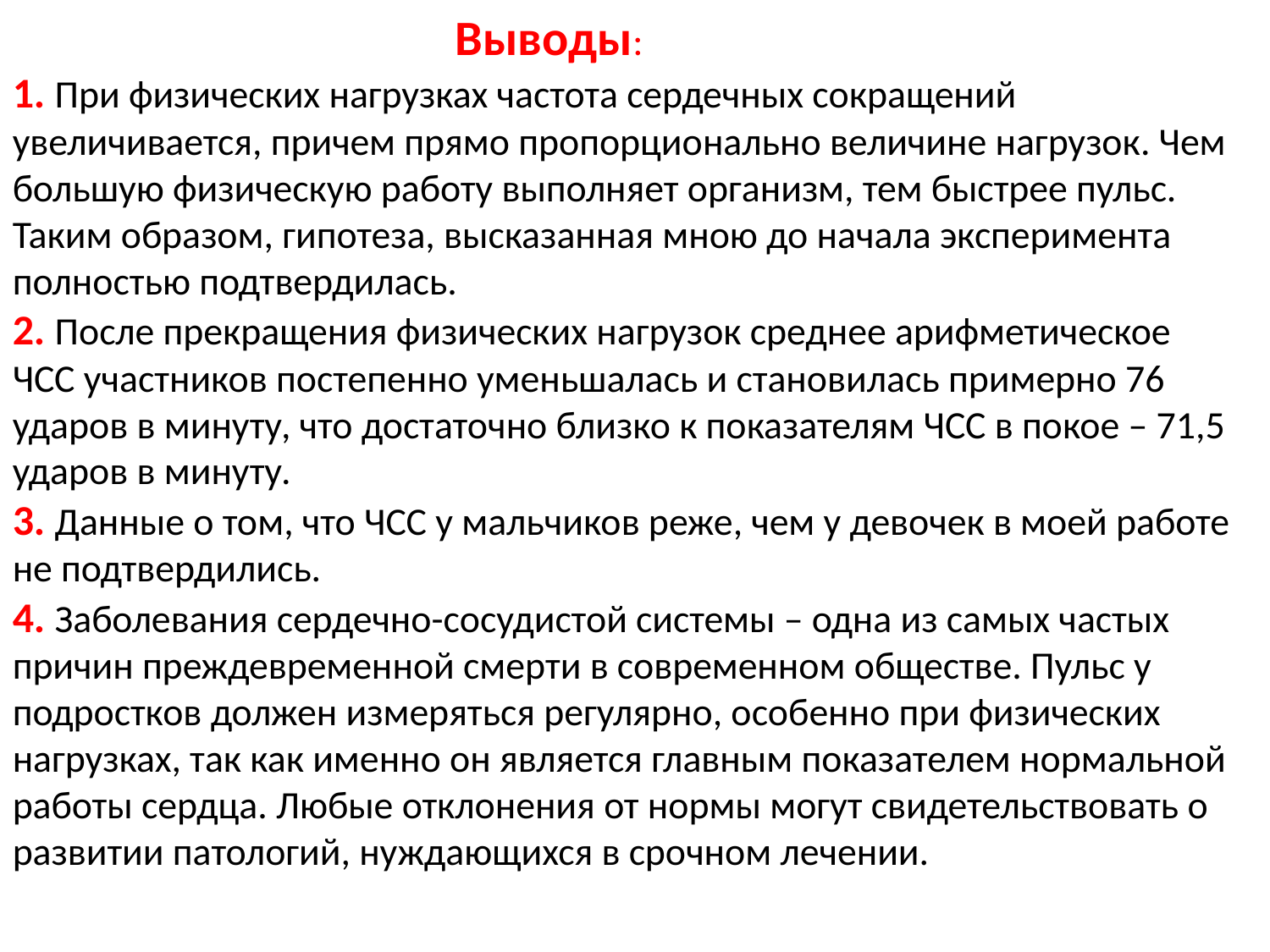

Выводы:
1. При физических нагрузках частота сердечных сокращений увеличивается, причем прямо пропорционально величине нагрузок. Чем большую физическую работу выполняет организм, тем быстрее пульс.
Таким образом, гипотеза, высказанная мною до начала эксперимента полностью подтвердилась.
2. После прекращения физических нагрузок среднее арифметическое ЧСС участников постепенно уменьшалась и становилась примерно 76 ударов в минуту, что достаточно близко к показателям ЧСС в покое – 71,5 ударов в минуту.
3. Данные о том, что ЧСС у мальчиков реже, чем у девочек в моей работе не подтвердились.
4. Заболевания сердечно-сосудистой системы – одна из самых частых причин преждевременной смерти в современном обществе. Пульс у подростков должен измеряться регулярно, особенно при физических нагрузках, так как именно он является главным показателем нормальной работы сердца. Любые отклонения от нормы могут свидетельствовать о развитии патологий, нуждающихся в срочном лечении.